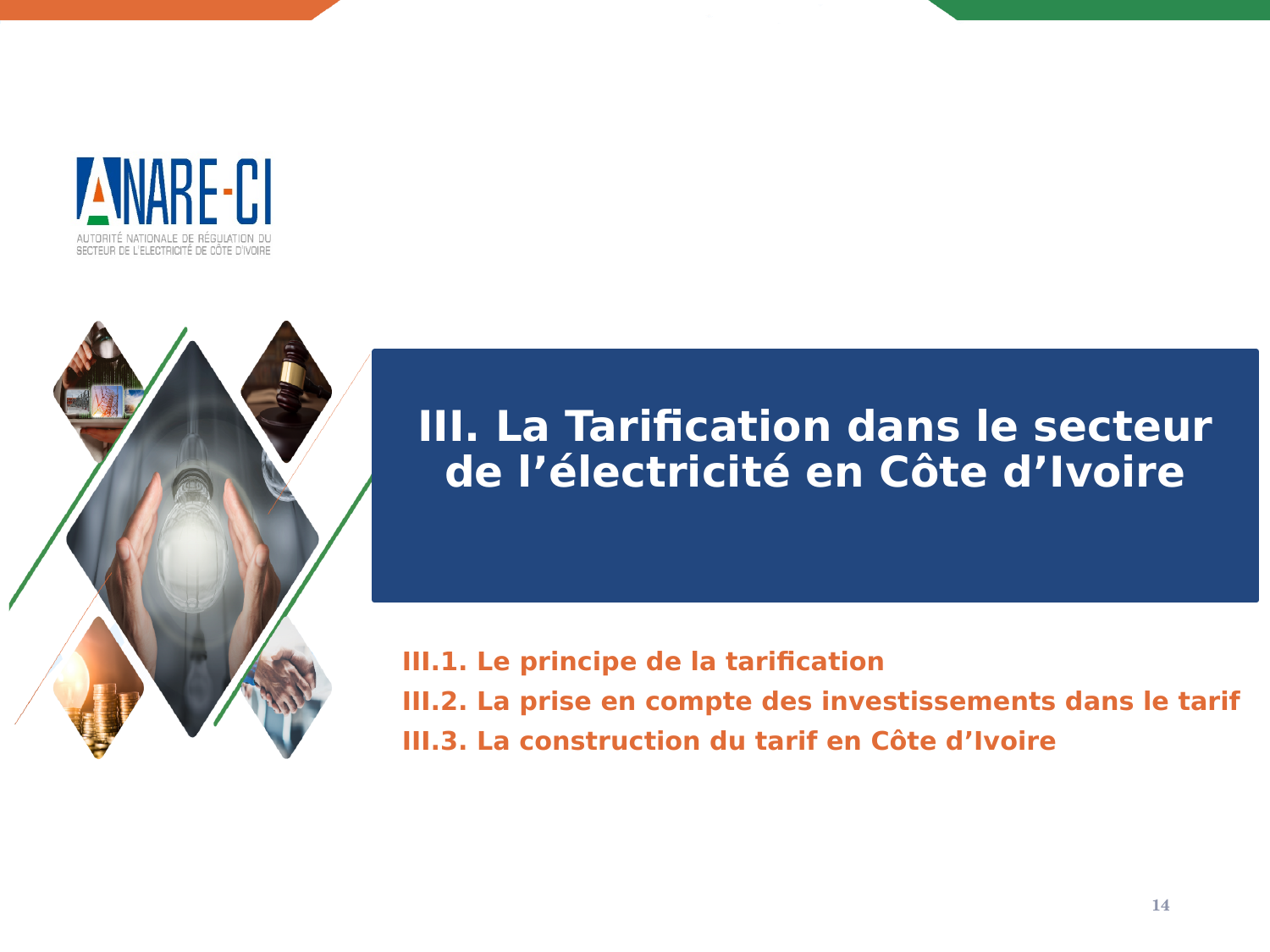

# III. La Tarification dans le secteur de l’électricité en Côte d’Ivoire
III.1. Le principe de la tarification
III.2. La prise en compte des investissements dans le tarif
III.3. La construction du tarif en Côte d’Ivoire

14